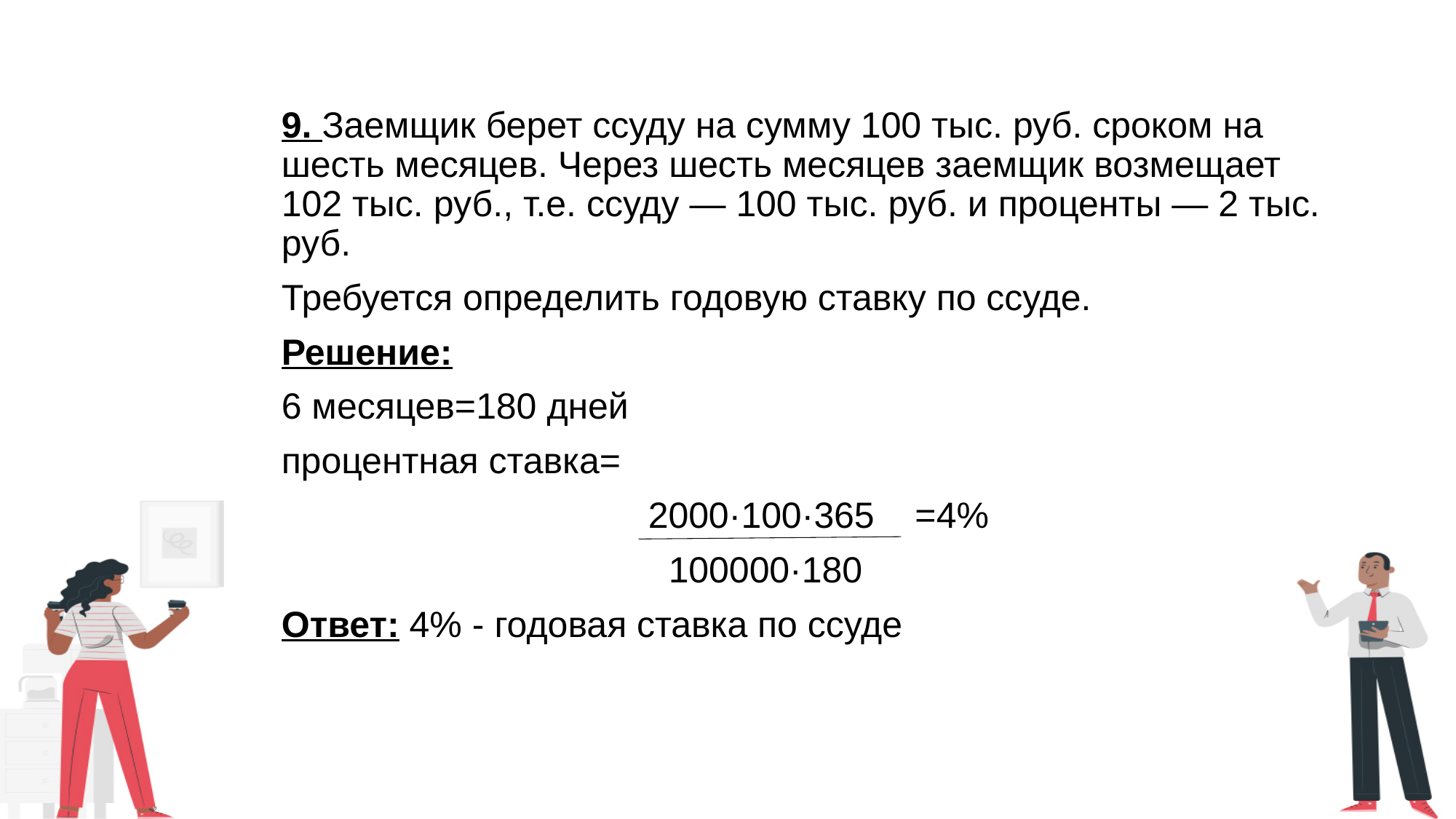

9. Заемщик берет ссуду на сумму 100 тыс. руб. сроком на шесть месяцев. Через шесть месяцев заемщик возмещает 102 тыс. руб., т.е. ссуду — 100 тыс. руб. и проценты — 2 тыс. руб.
Требуется определить годовую ставку по ссуде.
Решение:
6 месяцев=180 дней
процентная ставка=
                                    2000·100·365    =4%
                                      100000·180
Ответ: 4% - годовая ставка по ссуде